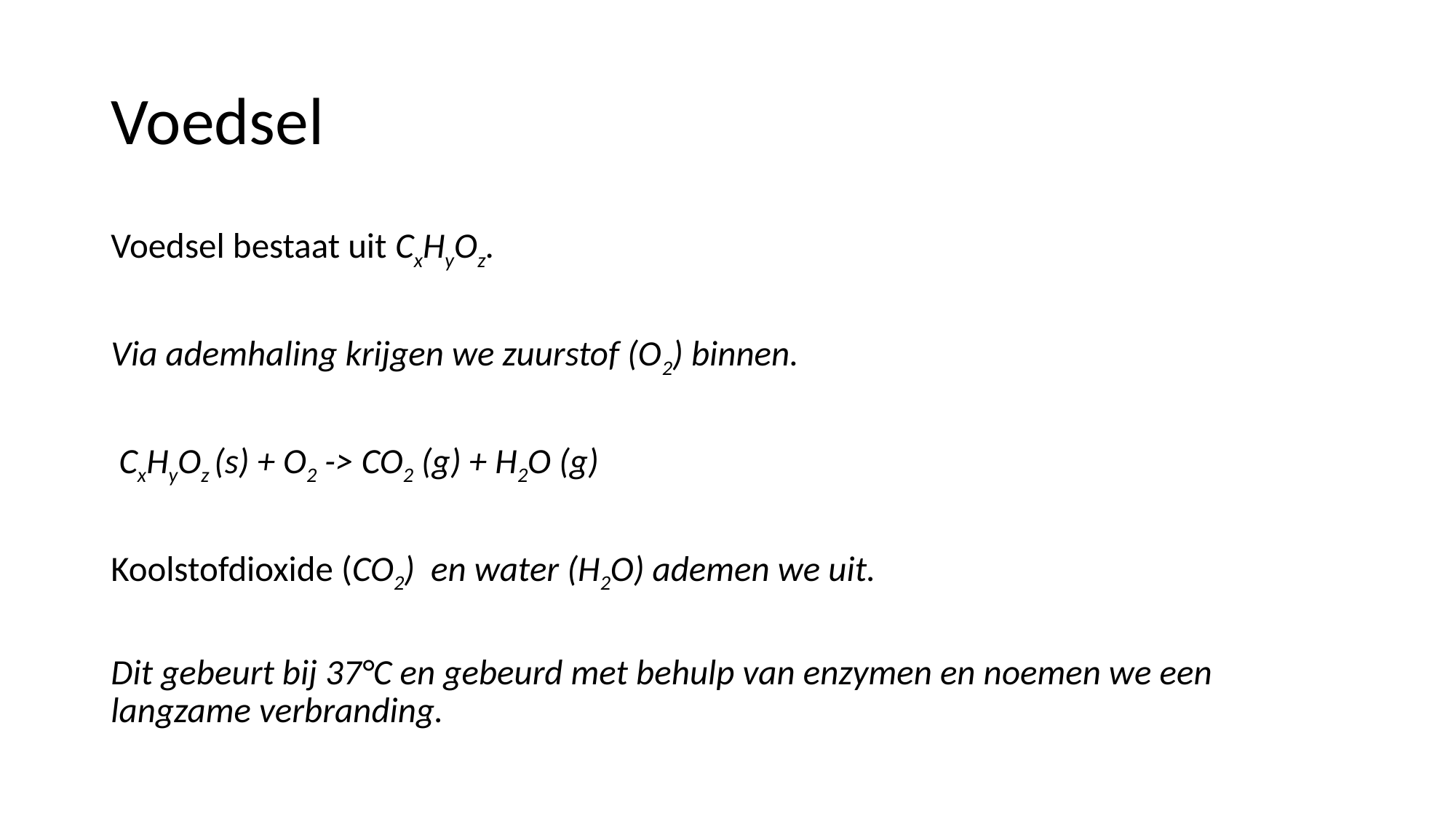

# Voedsel
Voedsel bestaat uit CxHyOz.

Via ademhaling krijgen we zuurstof (O2) binnen.

 CxHyOz (s) + O2 -> CO2 (g) + H2O (g)

Koolstofdioxide (CO2)  en water (H2O) ademen we uit.

Dit gebeurt bij 37°C en gebeurd met behulp van enzymen en noemen we een langzame verbranding.